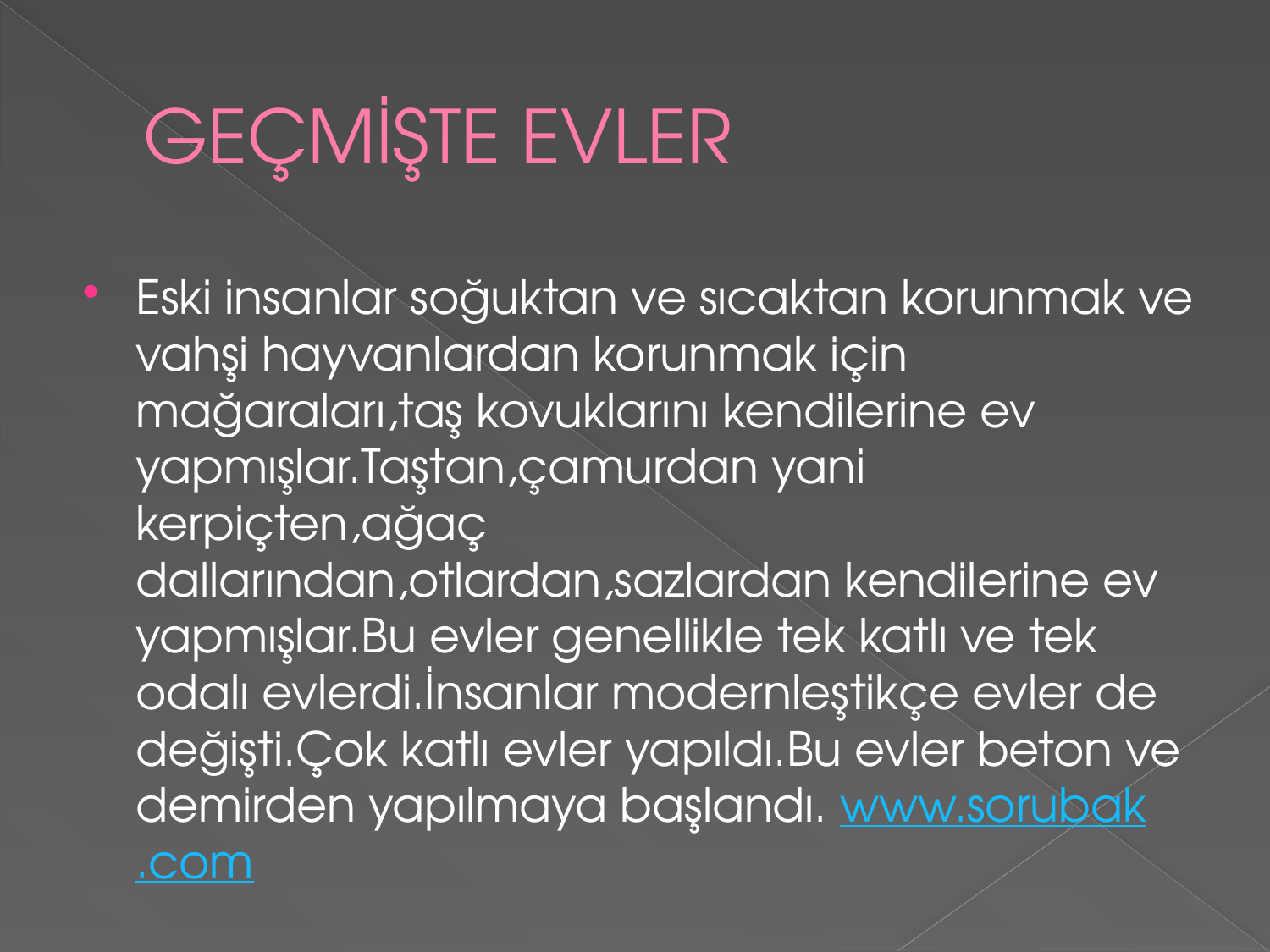

# GEÇMİŞTE EVLER
Eski insanlar soğuktan ve sıcaktan korunmak ve vahşi hayvanlardan korunmak için mağaraları,taş kovuklarını kendilerine ev yapmışlar.Taştan,çamurdan yani kerpiçten,ağaç dallarından,otlardan,sazlardan kendilerine ev yapmışlar.Bu evler genellikle tek katlı ve tek odalı evlerdi.İnsanlar modernleştikçe evler de değişti.Çok katlı evler yapıldı.Bu evler beton ve demirden yapılmaya başlandı. www.sorubak.com